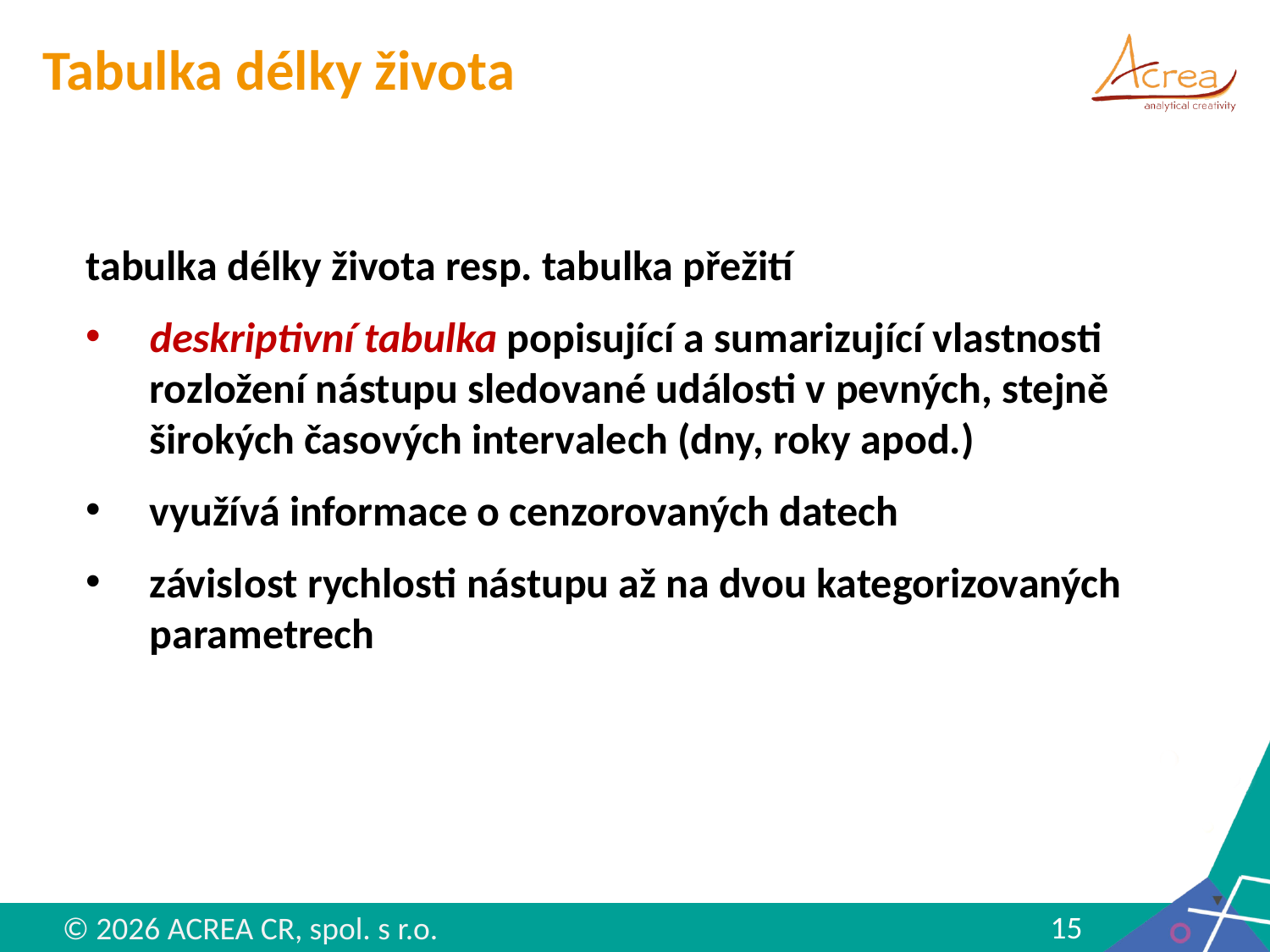

# Tabulka délky života
tabulka délky života resp. tabulka přežití
deskriptivní tabulka popisující a sumarizující vlastnosti rozložení nástupu sledované události v pevných, stejně širokých časových intervalech (dny, roky apod.)
využívá informace o cenzorovaných datech
závislost rychlosti nástupu až na dvou kategorizovaných parametrech